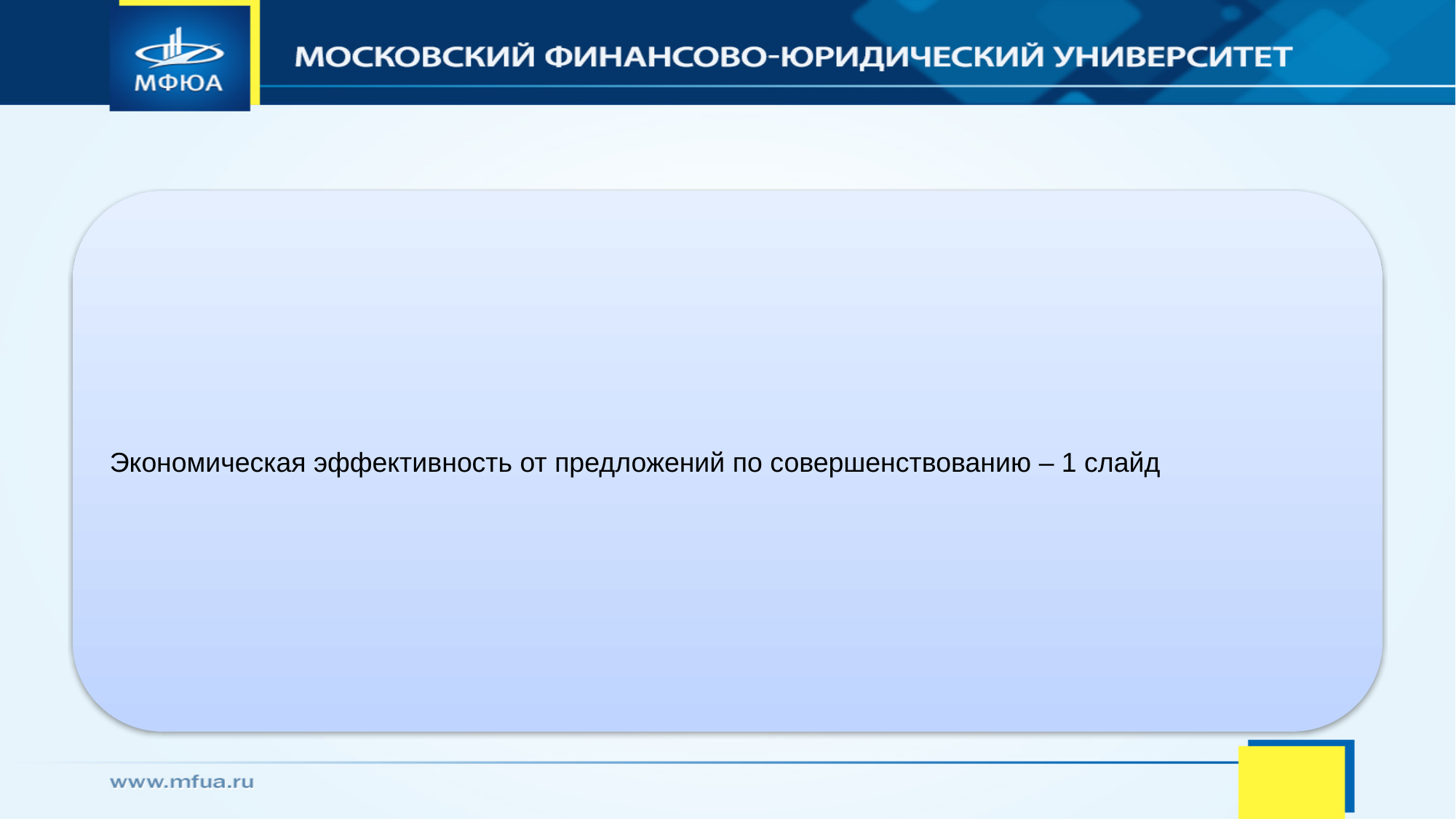

Экономическая эффективность от предложений по совершенствованию – 1 слайд